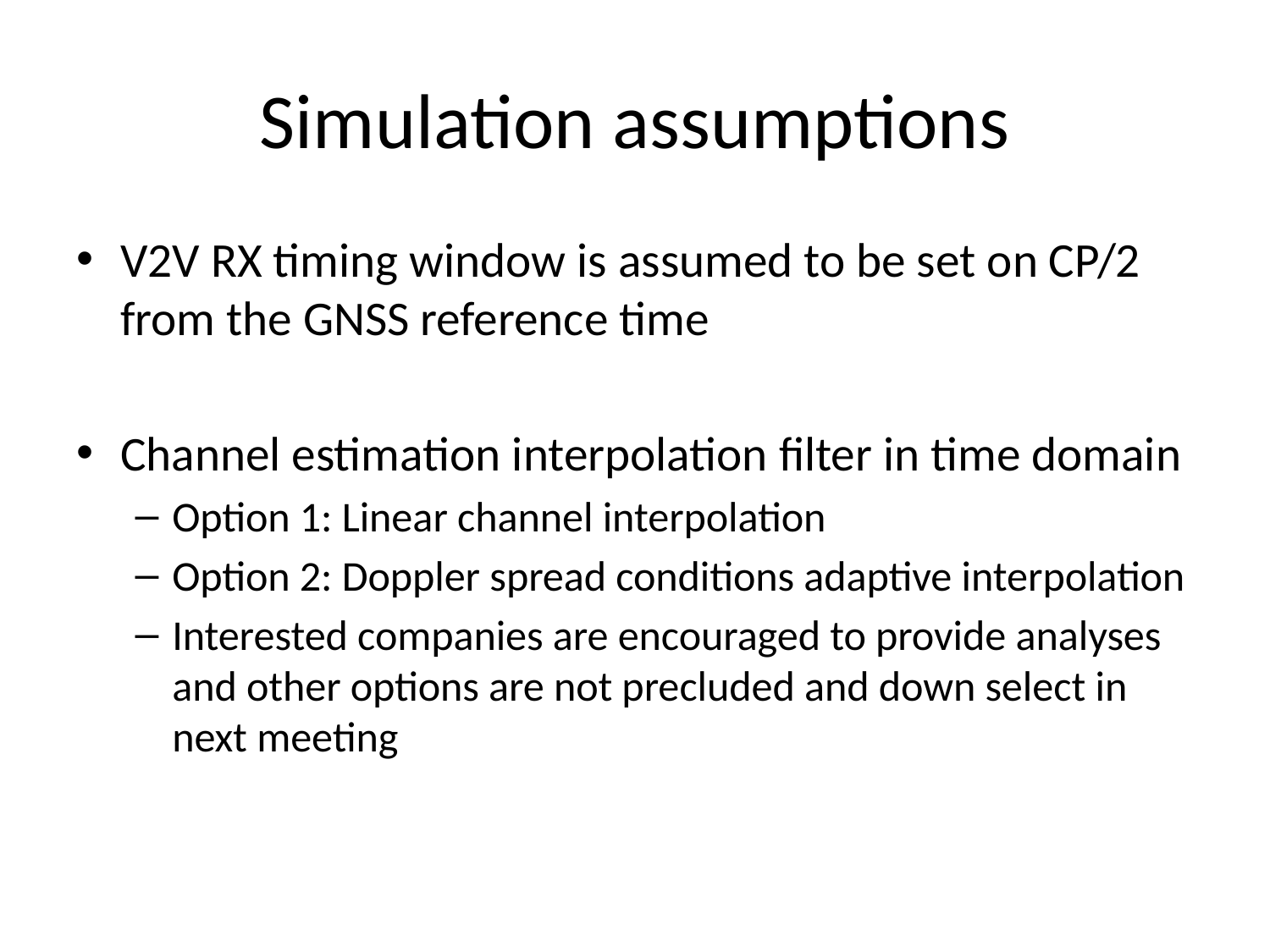

# Simulation assumptions
V2V RX timing window is assumed to be set on CP/2 from the GNSS reference time

Channel estimation interpolation filter in time domain
Option 1: Linear channel interpolation
Option 2: Doppler spread conditions adaptive interpolation
Interested companies are encouraged to provide analyses and other options are not precluded and down select in next meeting